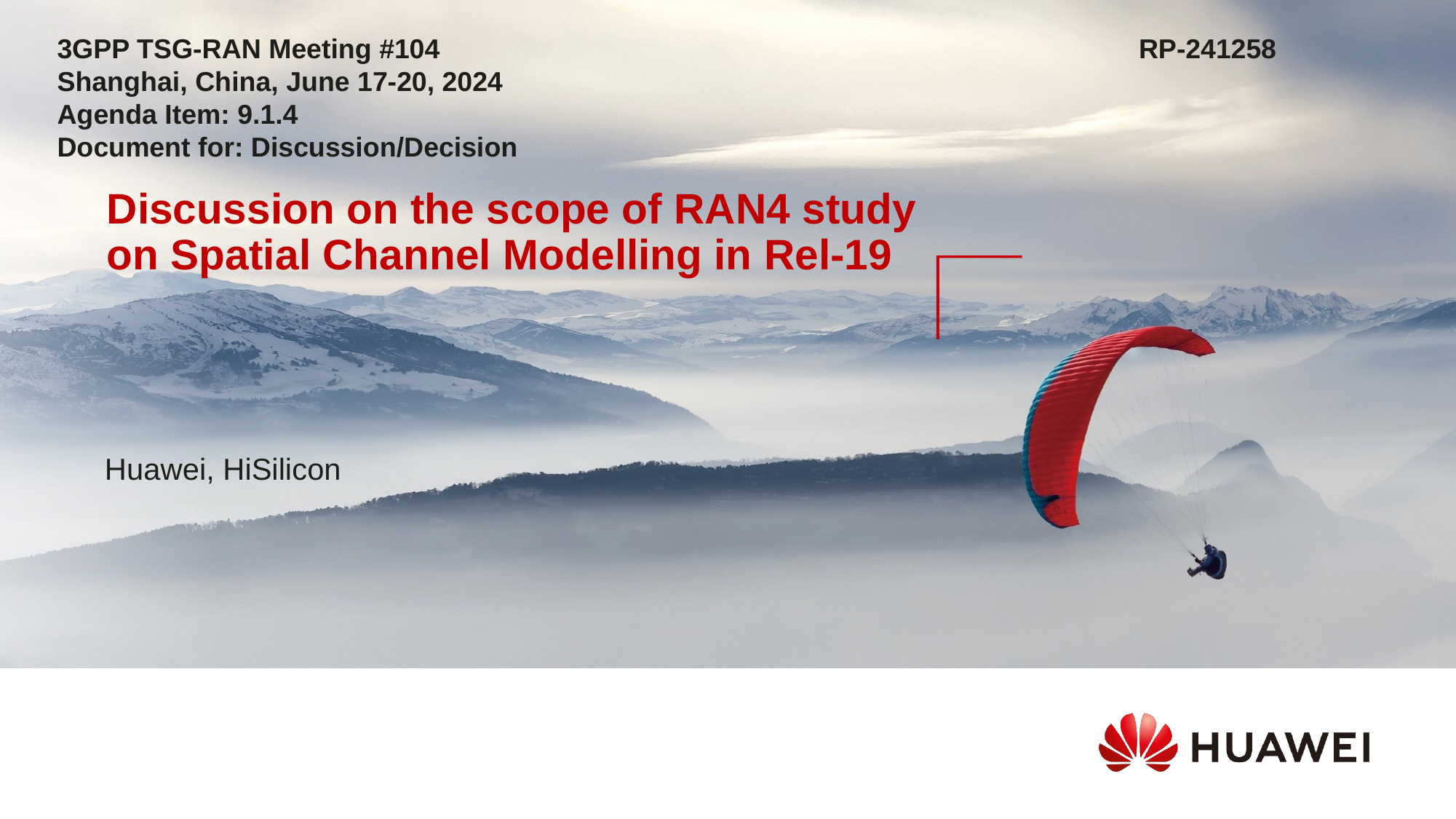

3GPP TSG-RAN Meeting #104						             RP-241258
Shanghai, China, June 17-20, 2024
Agenda Item: 9.1.4
Document for: Discussion/Decision

Discussion on the scope of RAN4 study on Spatial Channel Modelling in Rel-19
Huawei, HiSilicon